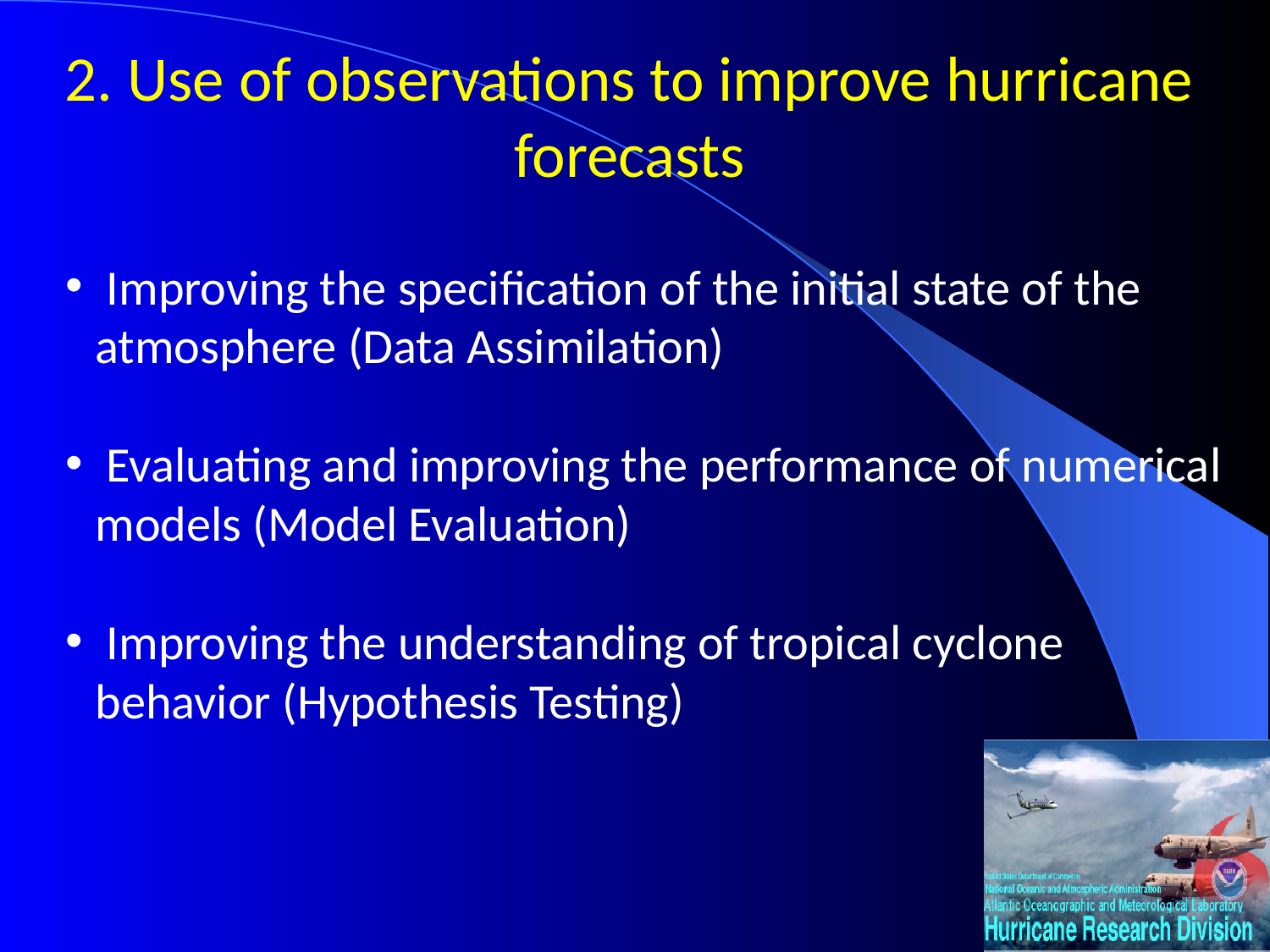

2. Use of observations to improve hurricane forecasts
 Improving the specification of the initial state of the atmosphere (Data Assimilation)

 Evaluating and improving the performance of numerical models (Model Evaluation)

 Improving the understanding of tropical cyclone behavior (Hypothesis Testing)